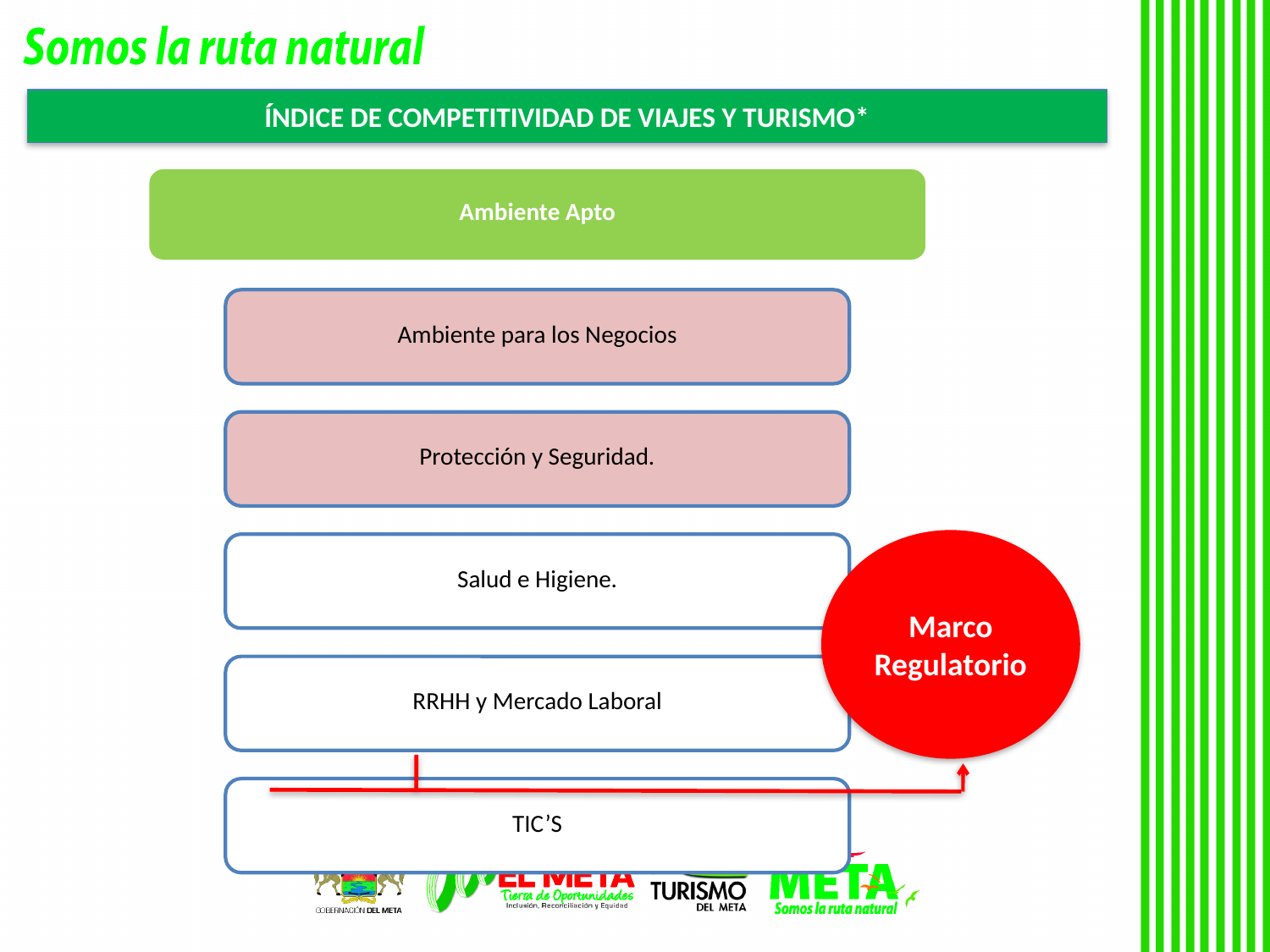

ÍNDICE DE COMPETITIVIDAD DE VIAJES Y TURISMO*
Ambiente Apto
Ambiente para los Negocios
Protección y Seguridad.
Salud e Higiene.
RRHH y Mercado Laboral
TIC’S
Marco Regulatorio